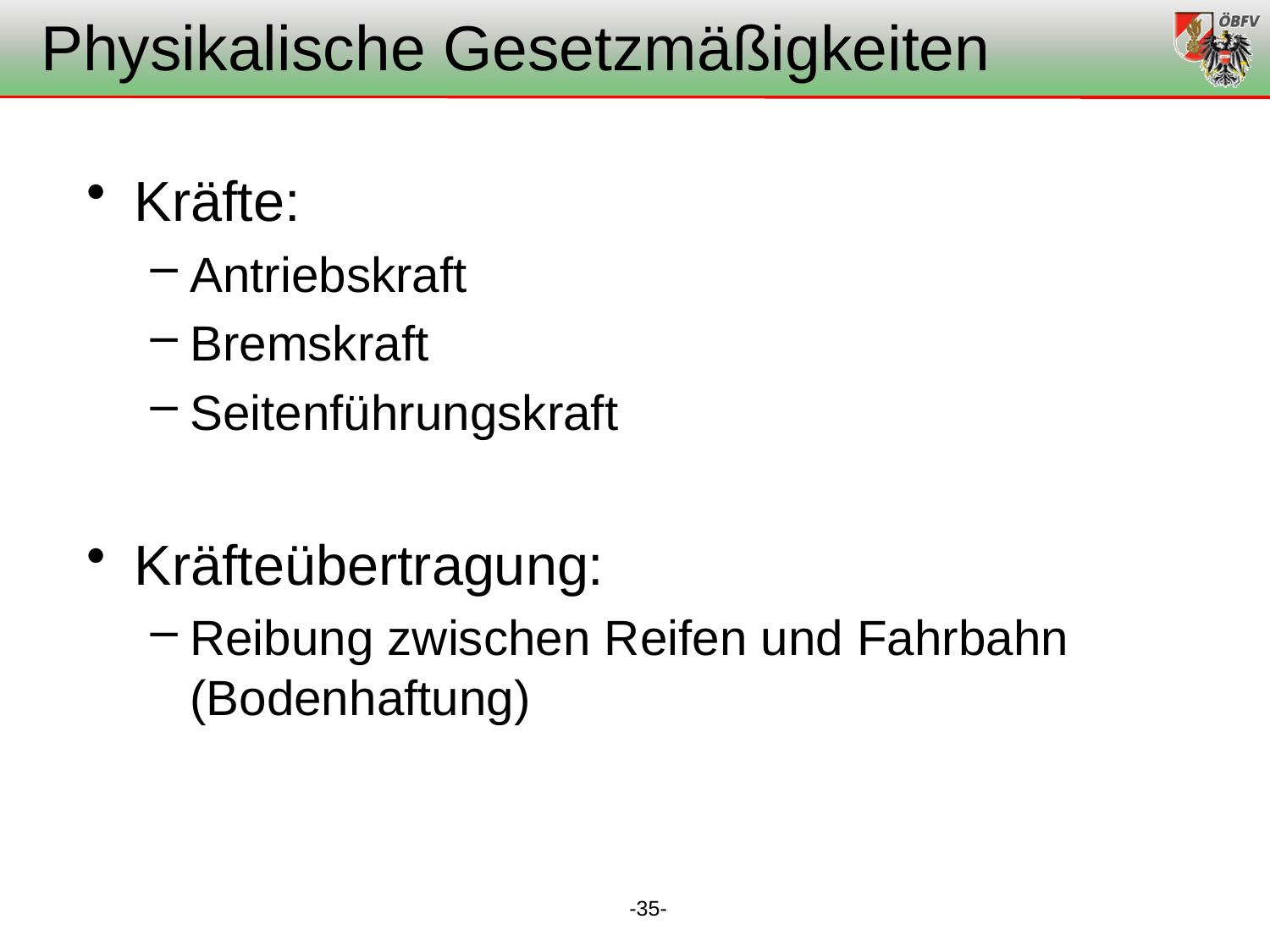

Kräfte:
Antriebskraft
Bremskraft
Seitenführungskraft

Kräfteübertragung:
Reibung zwischen Reifen und Fahrbahn (Bodenhaftung)

Physikalische Gesetzmäßigkeiten
-35-